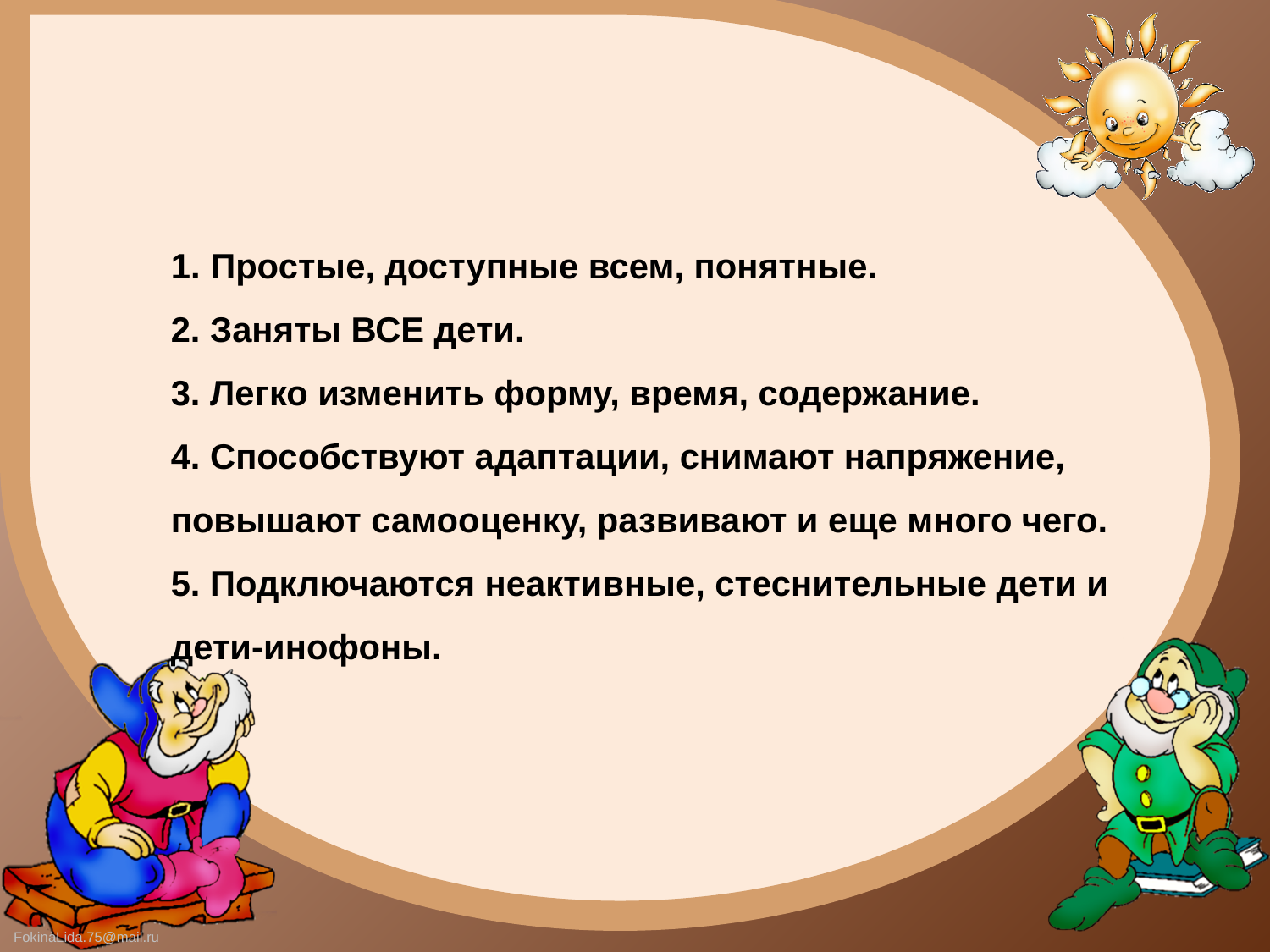

1. Простые, доступные всем, понятные.
2. Заняты ВСЕ дети.
3. Легко изменить форму, время, содержание.
4. Способствуют адаптации, снимают напряжение,
повышают самооценку, развивают и еще много чего.
5. Подключаются неактивные, стеснительные дети и
дети-инофоны.